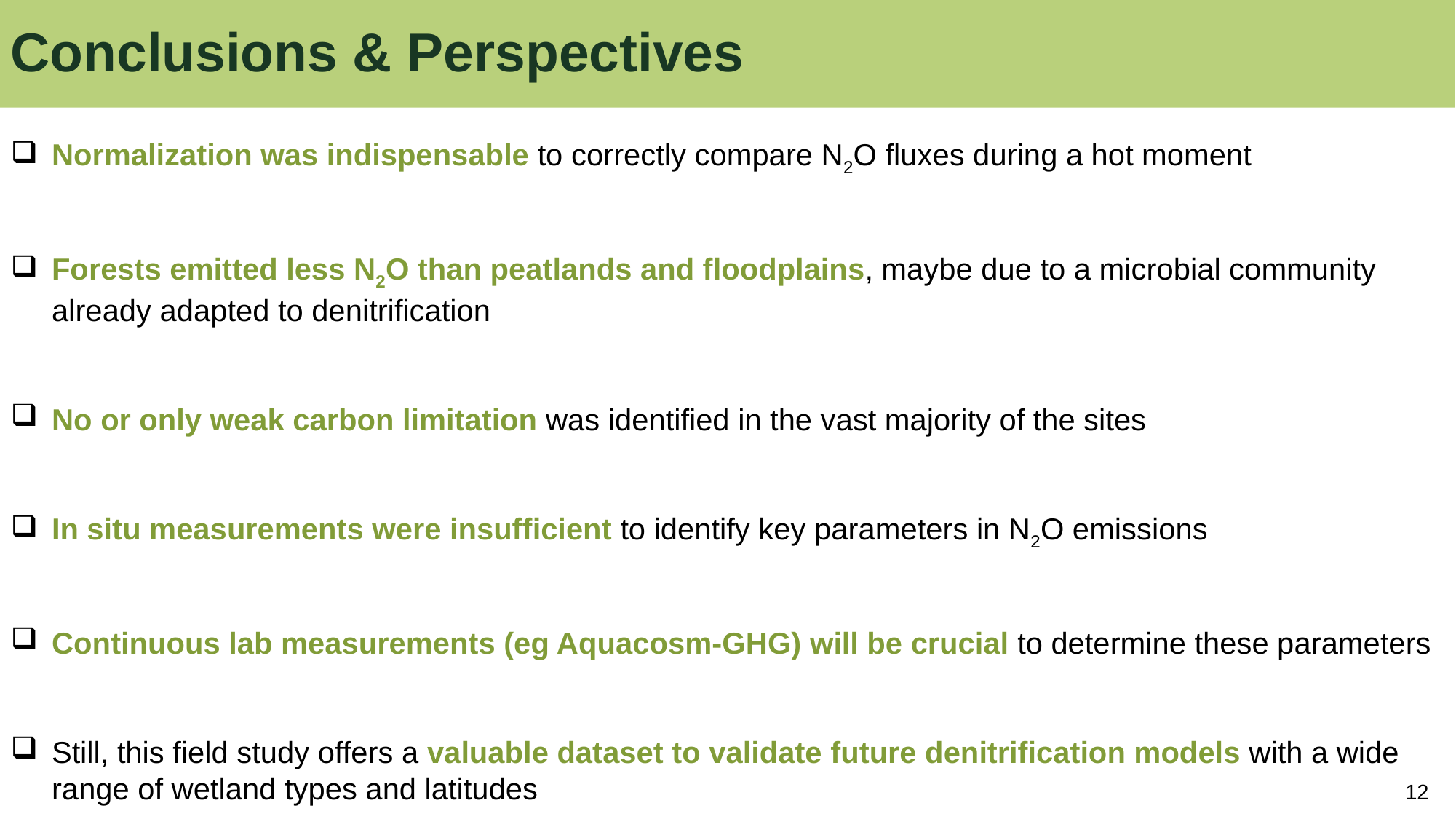

Conclusions & Perspectives
Normalization was indispensable to correctly compare N2O fluxes during a hot moment

Forests emitted less N2O than peatlands and floodplains, maybe due to a microbial community already adapted to denitrification

No or only weak carbon limitation was identified in the vast majority of the sites

In situ measurements were insufficient to identify key parameters in N2O emissions

Continuous lab measurements (eg Aquacosm-GHG) will be crucial to determine these parameters

Still, this field study offers a valuable dataset to validate future denitrification models with a wide range of wetland types and latitudes